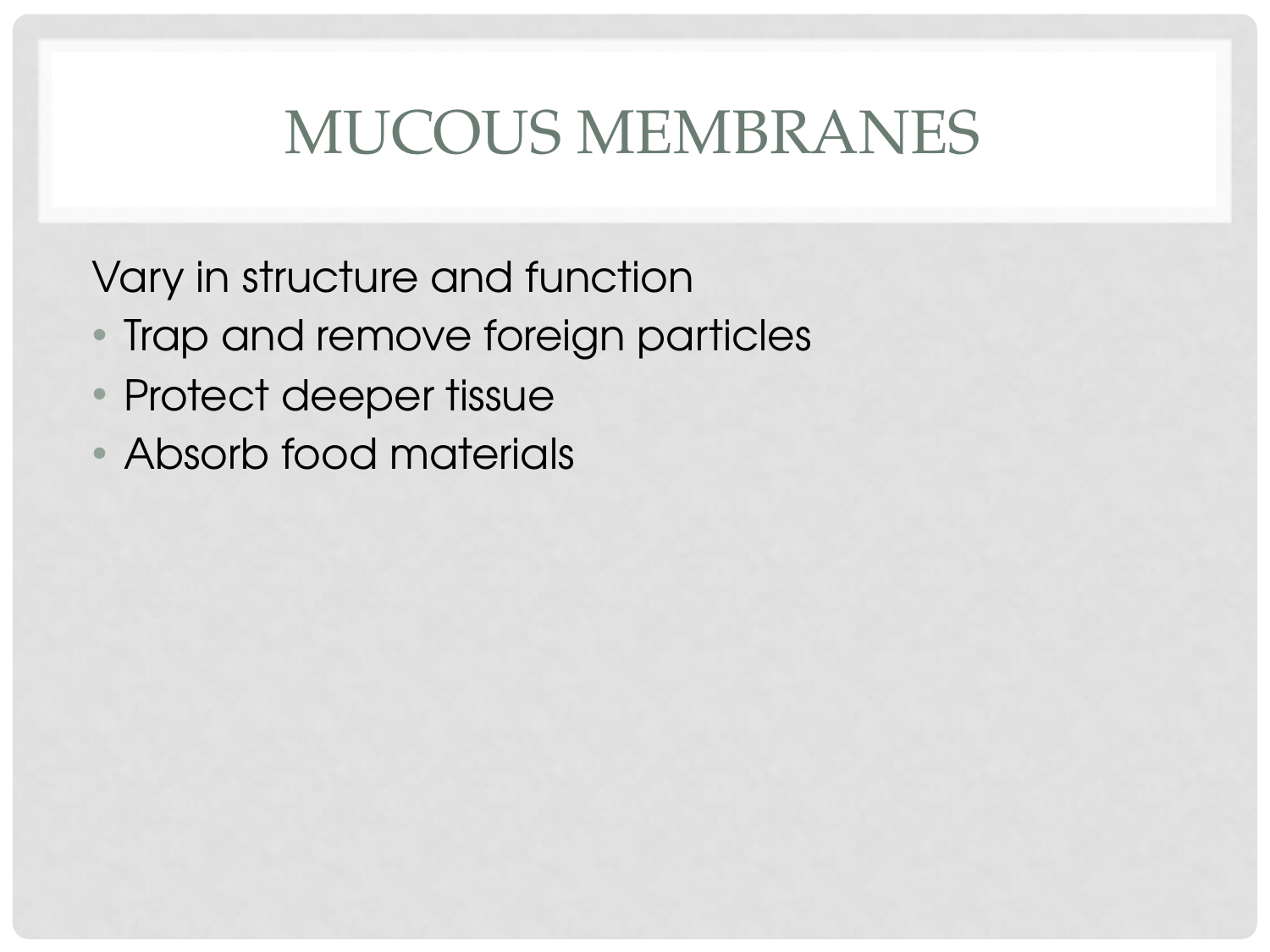

# Mucous membranes
Vary in structure and function
Trap and remove foreign particles
Protect deeper tissue
Absorb food materials